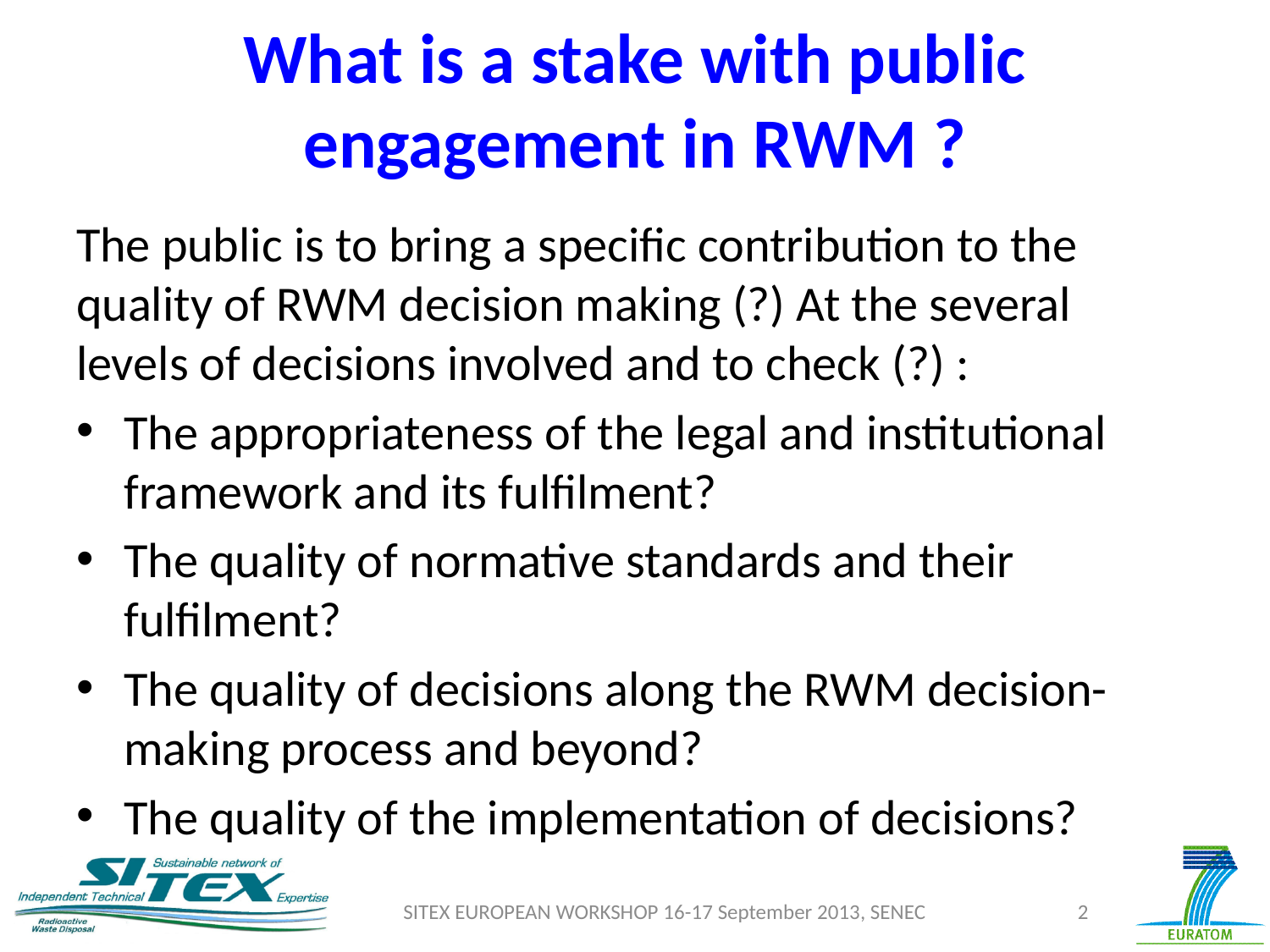

# What is a stake with public engagement in RWM ?
The public is to bring a specific contribution to the quality of RWM decision making (?) At the several levels of decisions involved and to check (?) :
The appropriateness of the legal and institutional framework and its fulfilment?
The quality of normative standards and their fulfilment?
The quality of decisions along the RWM decision-making process and beyond?
The quality of the implementation of decisions?
SITEX EUROPEAN WORKSHOP 16-17 September 2013, SENEC
2